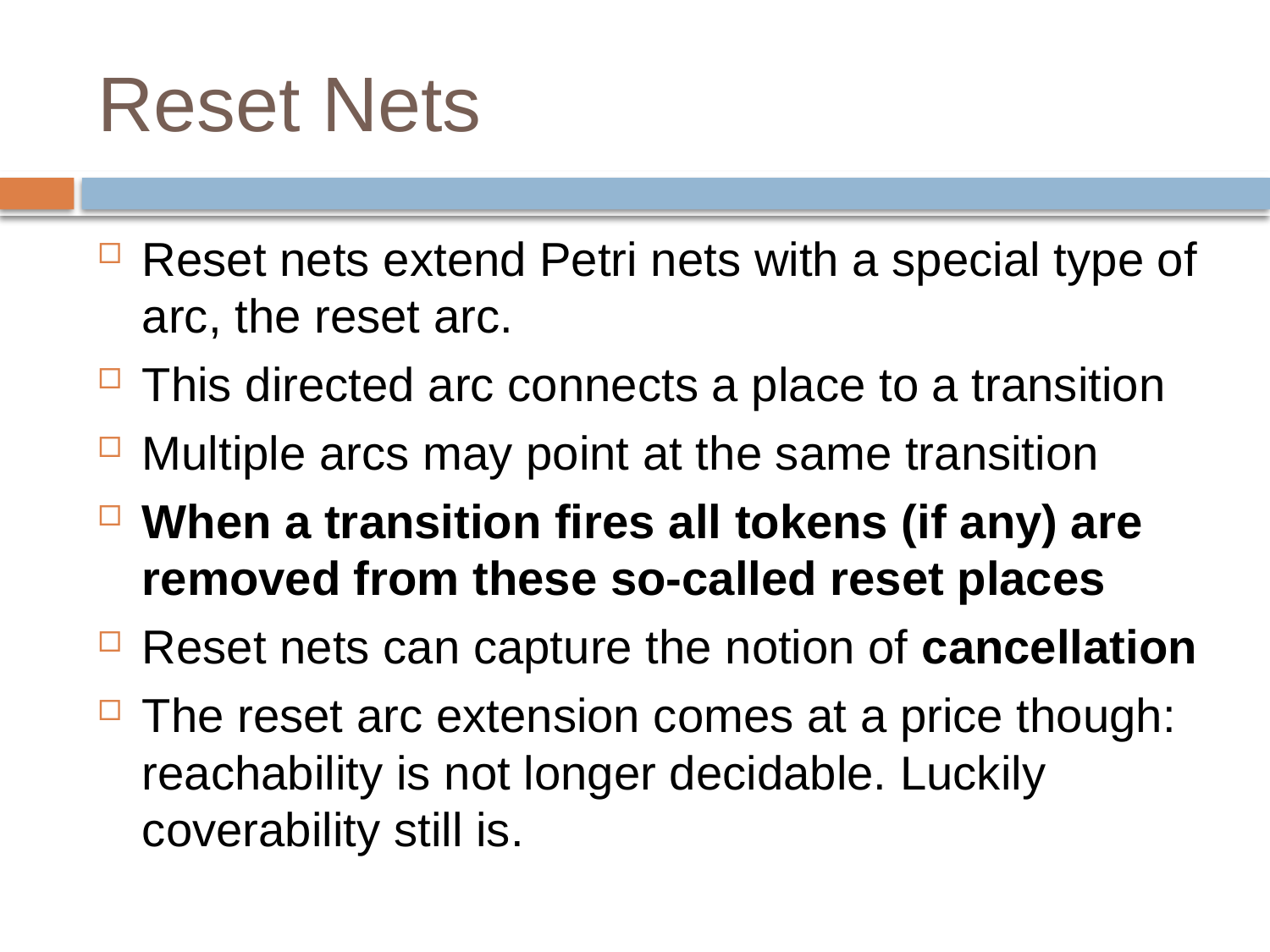

# Reset Nets
Reset nets extend Petri nets with a special type of arc, the reset arc.
This directed arc connects a place to a transition
Multiple arcs may point at the same transition
When a transition fires all tokens (if any) are removed from these so-called reset places
Reset nets can capture the notion of cancellation
The reset arc extension comes at a price though: reachability is not longer decidable. Luckily coverability still is.